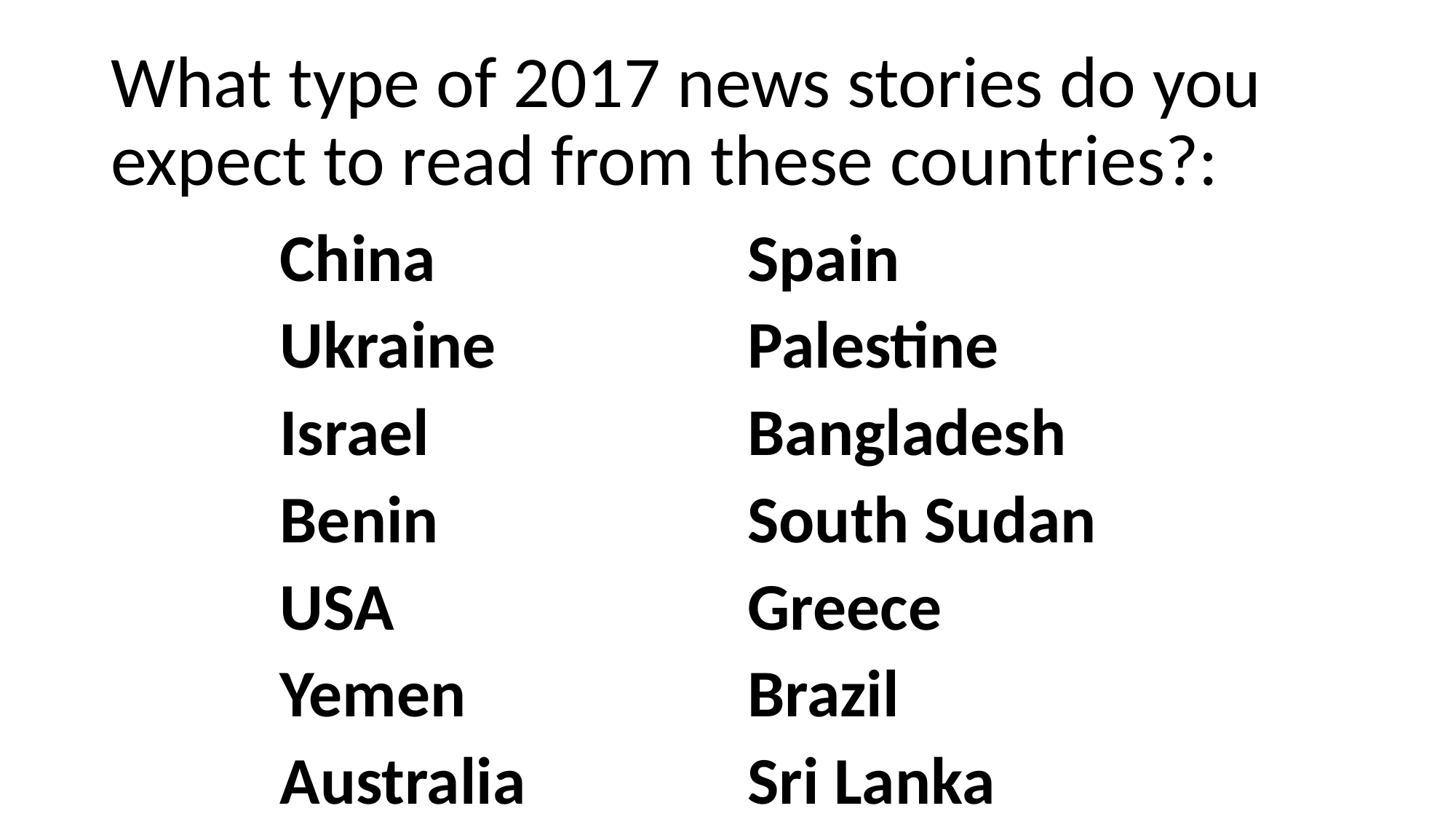

# What type of 2017 news stories do you expect to read from these countries?:
China
Ukraine
Israel
Benin
USA
Yemen
Australia
Spain
Palestine
Bangladesh
South Sudan
Greece
Brazil
Sri Lanka